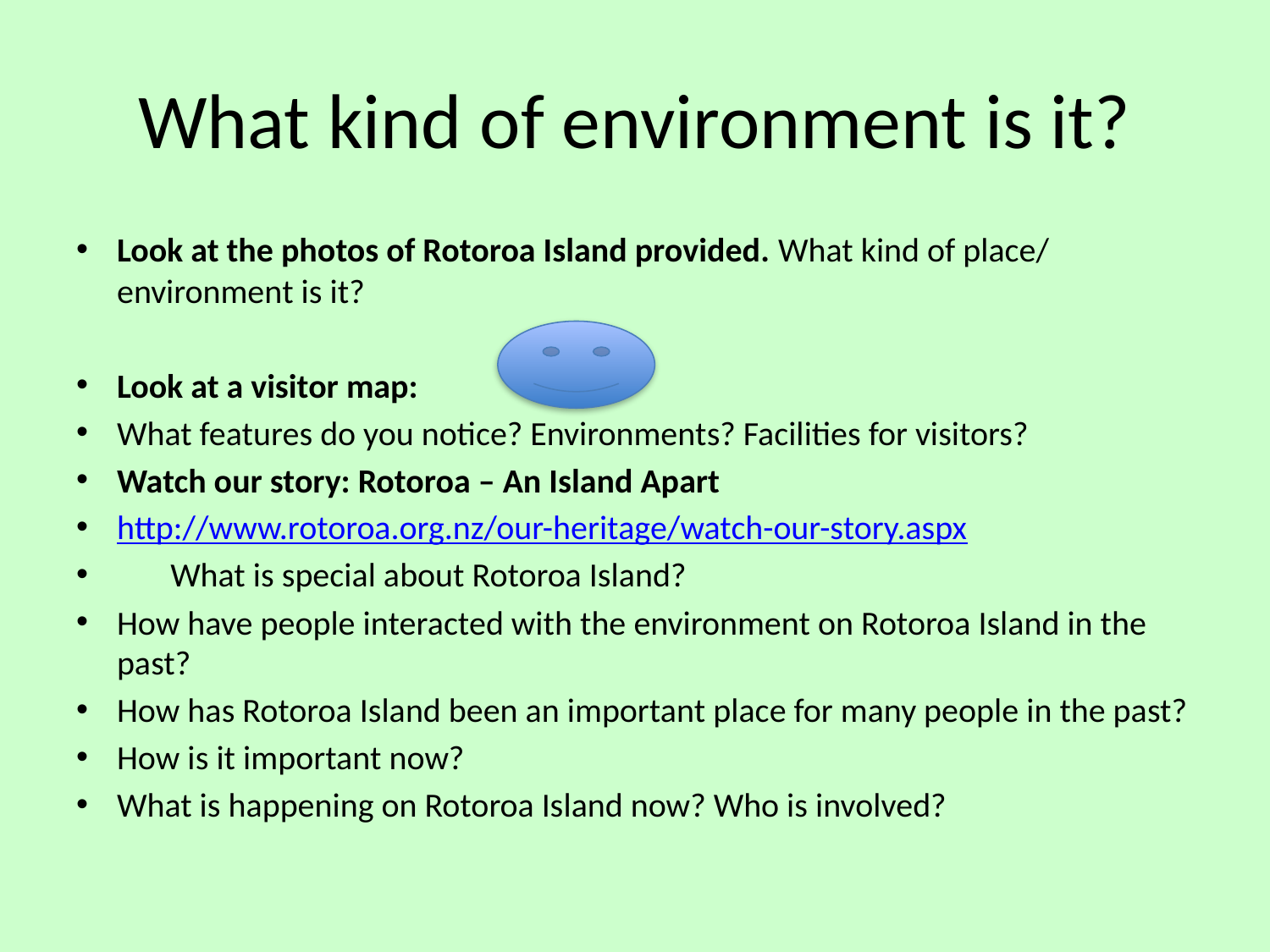

# What kind of environment is it?
Look at the photos of Rotoroa Island provided. What kind of place/ environment is it?

Look at a visitor map:
What features do you notice? Environments? Facilities for visitors?
Watch our story: Rotoroa – An Island Apart
http://www.rotoroa.org.nz/our-heritage/watch-our-story.aspx
       What is special about Rotoroa Island?
How have people interacted with the environment on Rotoroa Island in the past?
How has Rotoroa Island been an important place for many people in the past?
How is it important now?
What is happening on Rotoroa Island now? Who is involved?